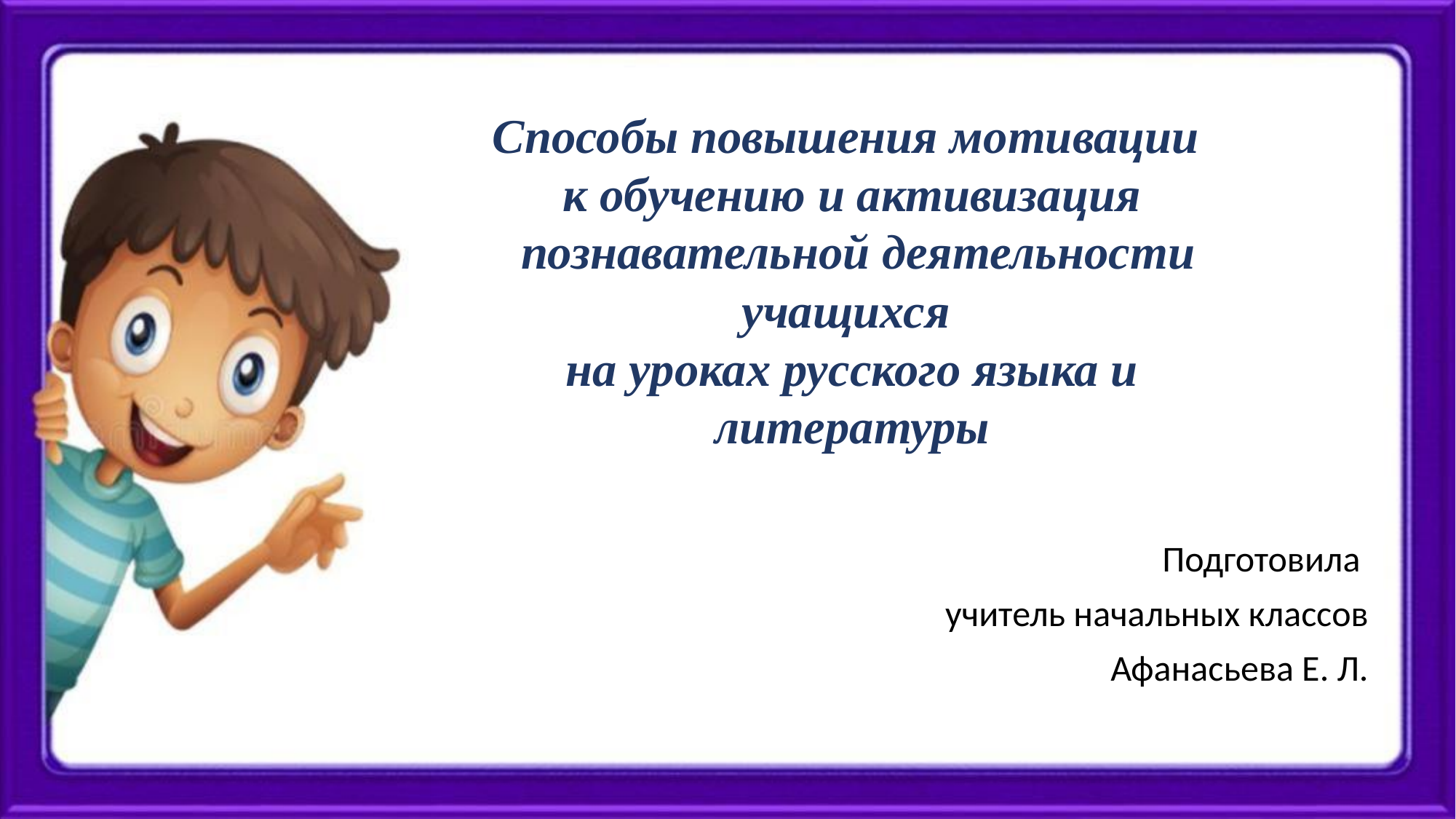

Способы повышения мотивации
к обучению и активизация
 познавательной деятельности учащихся
на уроках русского языка и литературы
Подготовила
учитель начальных классов
Афанасьева Е. Л.